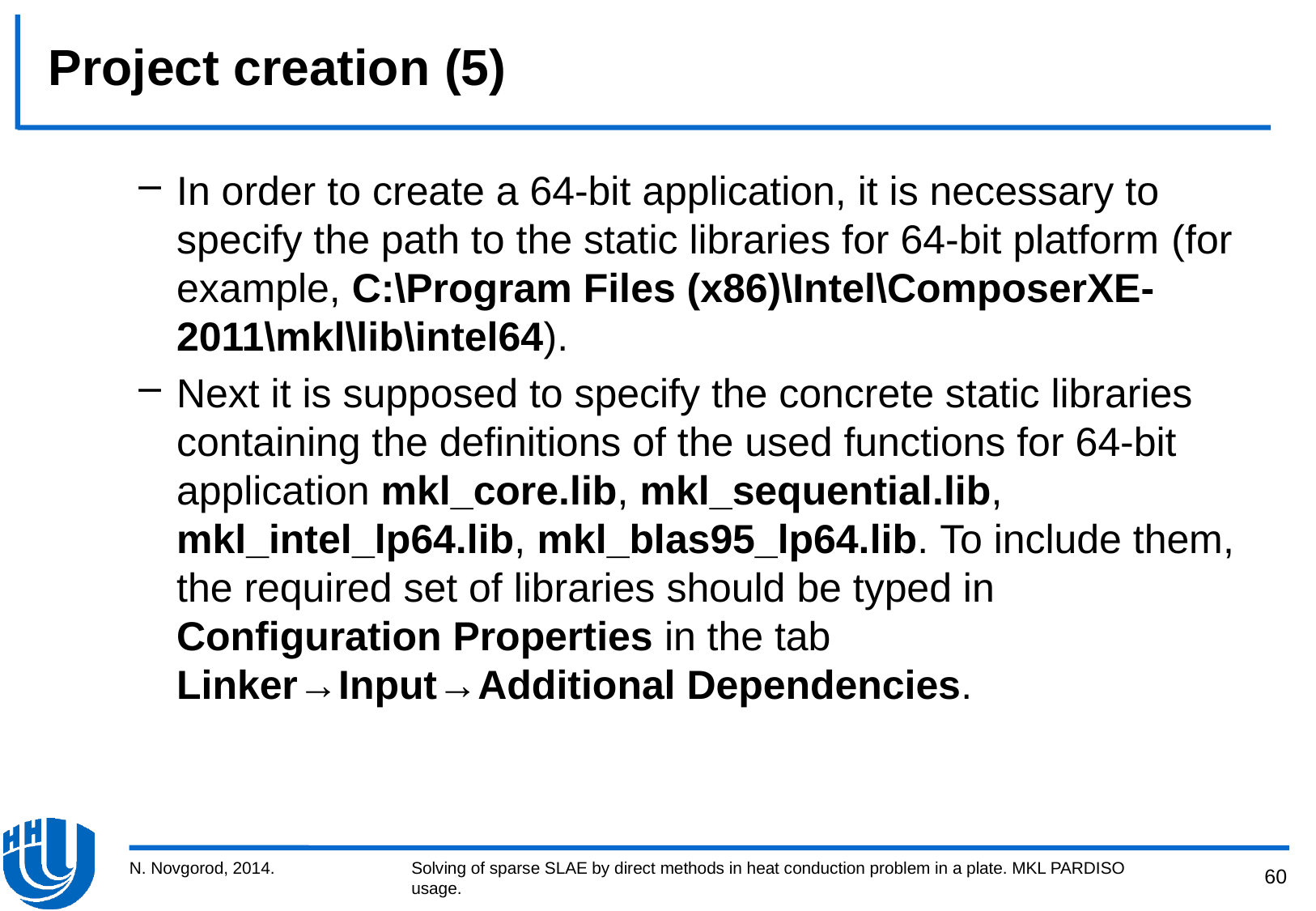

# Project creation (5)
In order to create a 64-bit application, it is necessary to specify the path to the static libraries for 64-bit platform (for example, C:\Program Files (x86)\Intel\ComposerXE-2011\mkl\lib\intel64).
Next it is supposed to specify the concrete static libraries containing the definitions of the used functions for 64-bit application mkl_core.lib, mkl_sequential.lib, mkl_intel_lp64.lib, mkl_blas95_lp64.lib. To include them, the required set of libraries should be typed in Configuration Properties in the tab Linker→Input→Additional Dependencies.

N. Novgorod, 2014.
Solving of sparse SLAE by direct methods in heat conduction problem in a plate. MKL PARDISO usage.